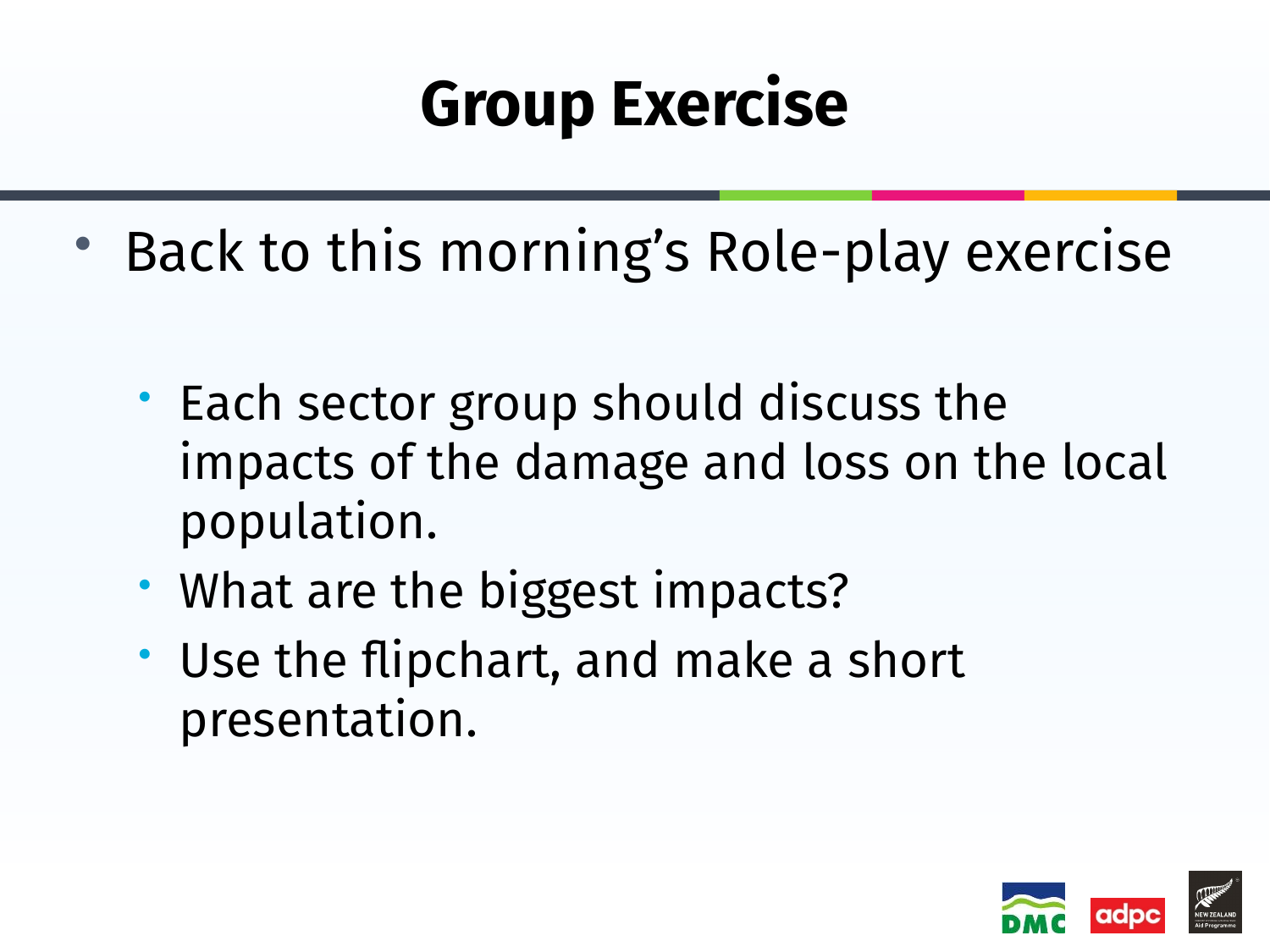

# Group Exercise
Back to this morning’s Role-play exercise

Each sector group should discuss the impacts of the damage and loss on the local population.
What are the biggest impacts?
Use the flipchart, and make a short presentation.